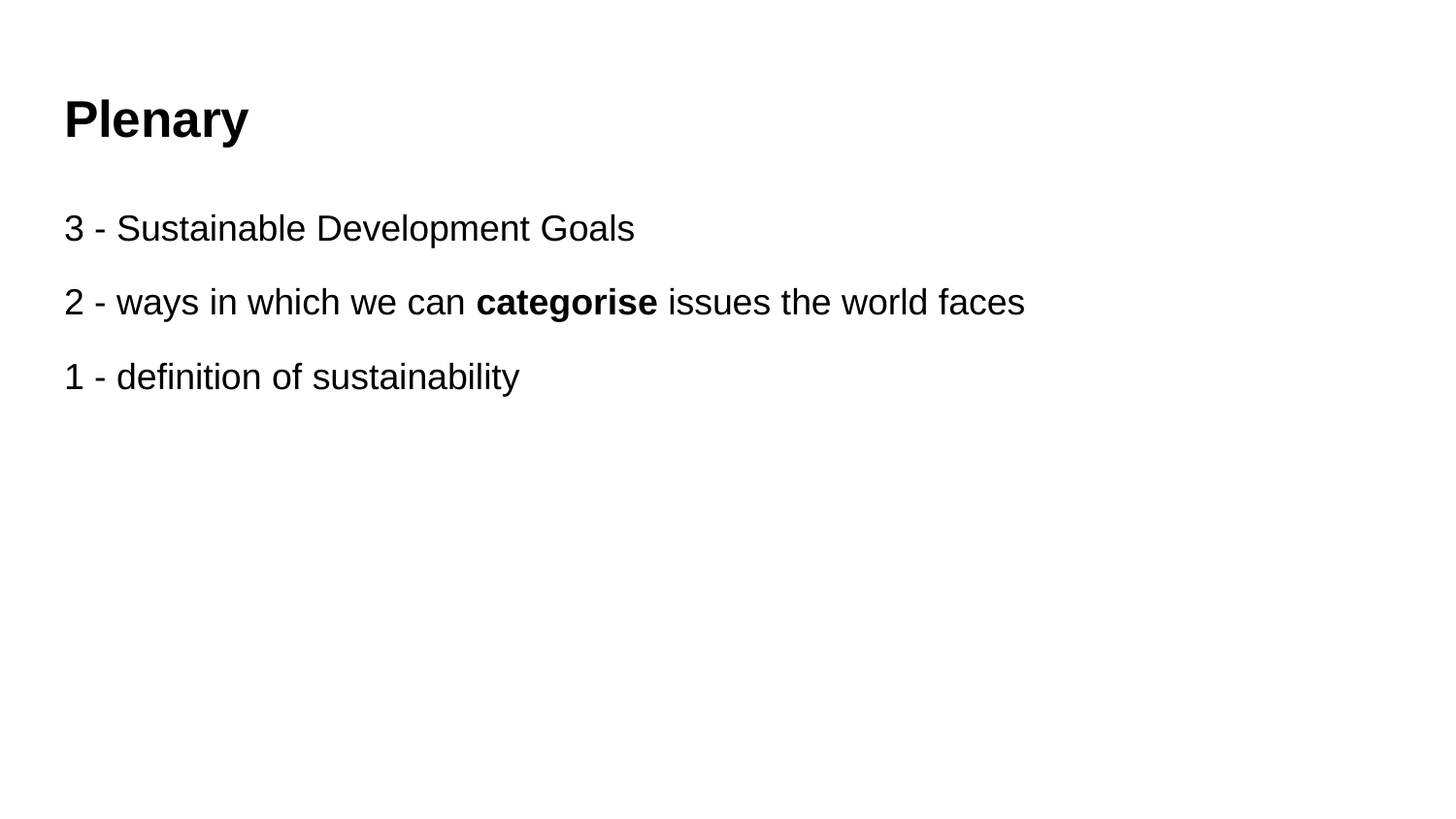

# Plenary
3 - Sustainable Development Goals
2 - ways in which we can categorise issues the world faces
1 - definition of sustainability